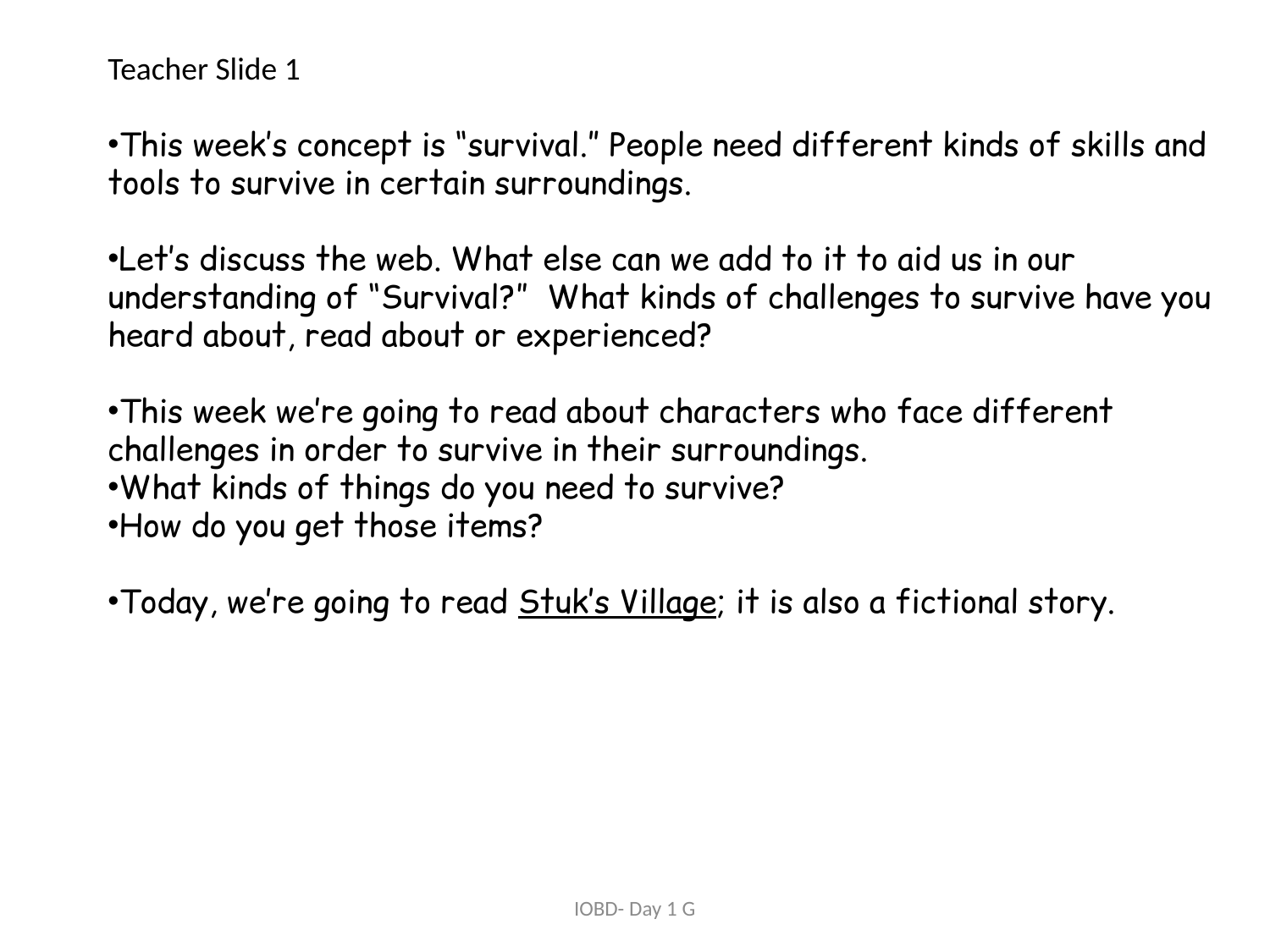

Teacher Slide 1

This week’s concept is “survival.” People need different kinds of skills and tools to survive in certain surroundings.

Let’s discuss the web. What else can we add to it to aid us in our understanding of “Survival?”  What kinds of challenges to survive have you heard about, read about or experienced?

This week we’re going to read about characters who face different challenges in order to survive in their surroundings.
What kinds of things do you need to survive?
How do you get those items?

Today, we’re going to read Stuk’s Village; it is also a fictional story.

Storm Danger!

IOBD- Day 1 G